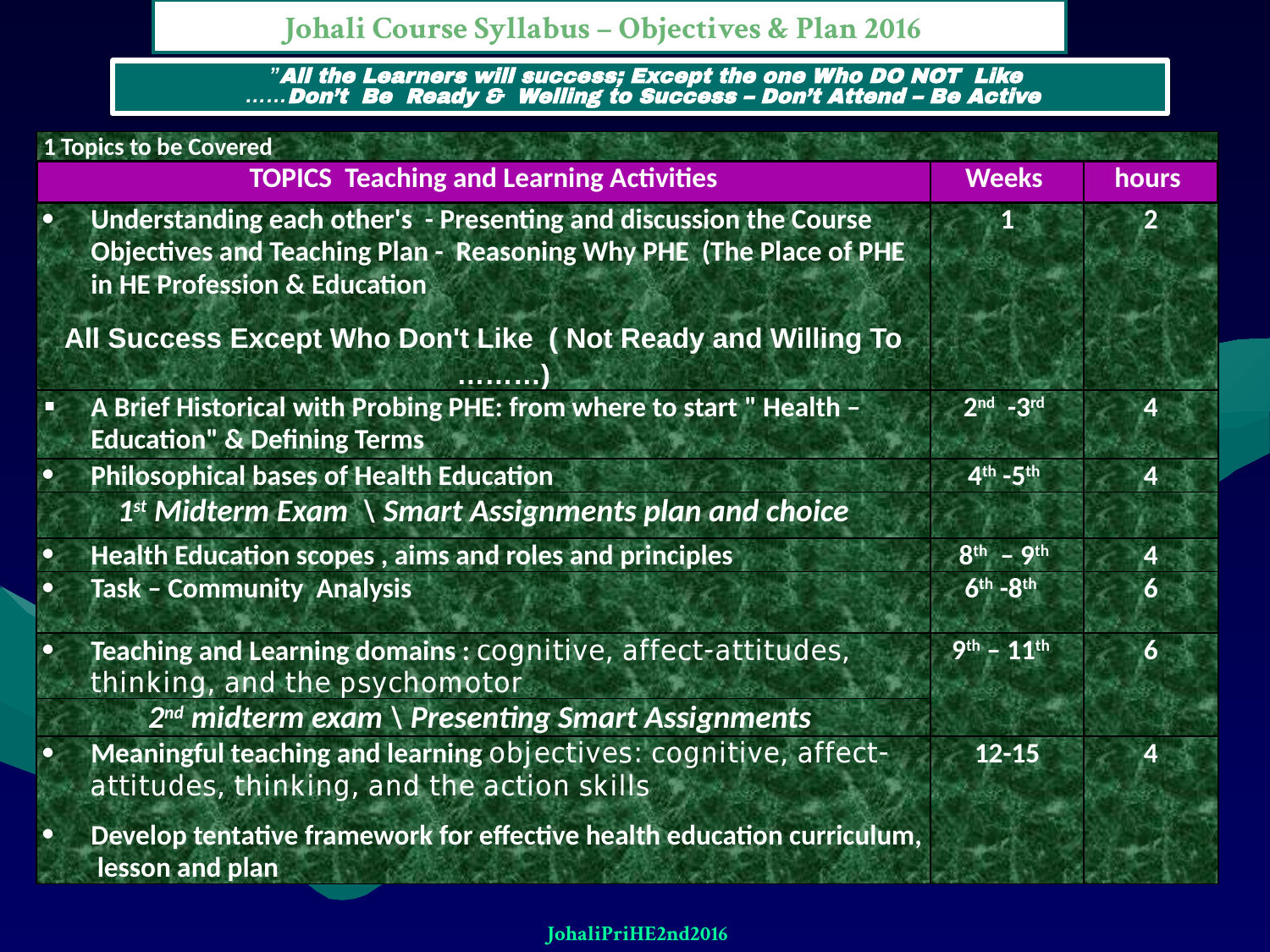

# Johali Course Syllabus – Objectives & Plan 2016
All the Learners will success; Except the one Who DO NOT  Like”
Don’t  Be  Ready &  Welling to Success – Don’t Attend – Be Active……
| 1 Topics to be Covered |  |  |
| --- | --- | --- |
| TOPICS Teaching and Learning Activities | Weeks | hours |
| Understanding each other's - Presenting and discussion the Course Objectives and Teaching Plan - Reasoning Why PHE (The Place of PHE in HE Profession & Education All Success Except Who Don't Like ( Not Ready and Willing To ………) | 1 | 2 |
| A Brief Historical with Probing PHE: from where to start " Health – Education" & Defining Terms | 2nd -3rd | 4 |
| Philosophical bases of Health Education | 4th -5th | 4 |
| 1st Midterm Exam \ Smart Assignments plan and choice |  |  |
| Health Education scopes , aims and roles and principles | 8th – 9th | 4 |
| Task – Community Analysis | 6th -8th | 6 |
| Teaching and Learning domains : cognitive, affect-attitudes, thinking, and the psychomotor | 9th – 11th | 6 |
| 2nd midterm exam \ Presenting Smart Assignments |  |  |
| Meaningful teaching and learning objectives: cognitive, affect-attitudes, thinking, and the action skills Develop tentative framework for effective health education curriculum, lesson and plan | 12-15 | 4 |
JohaliPriHE2nd2016